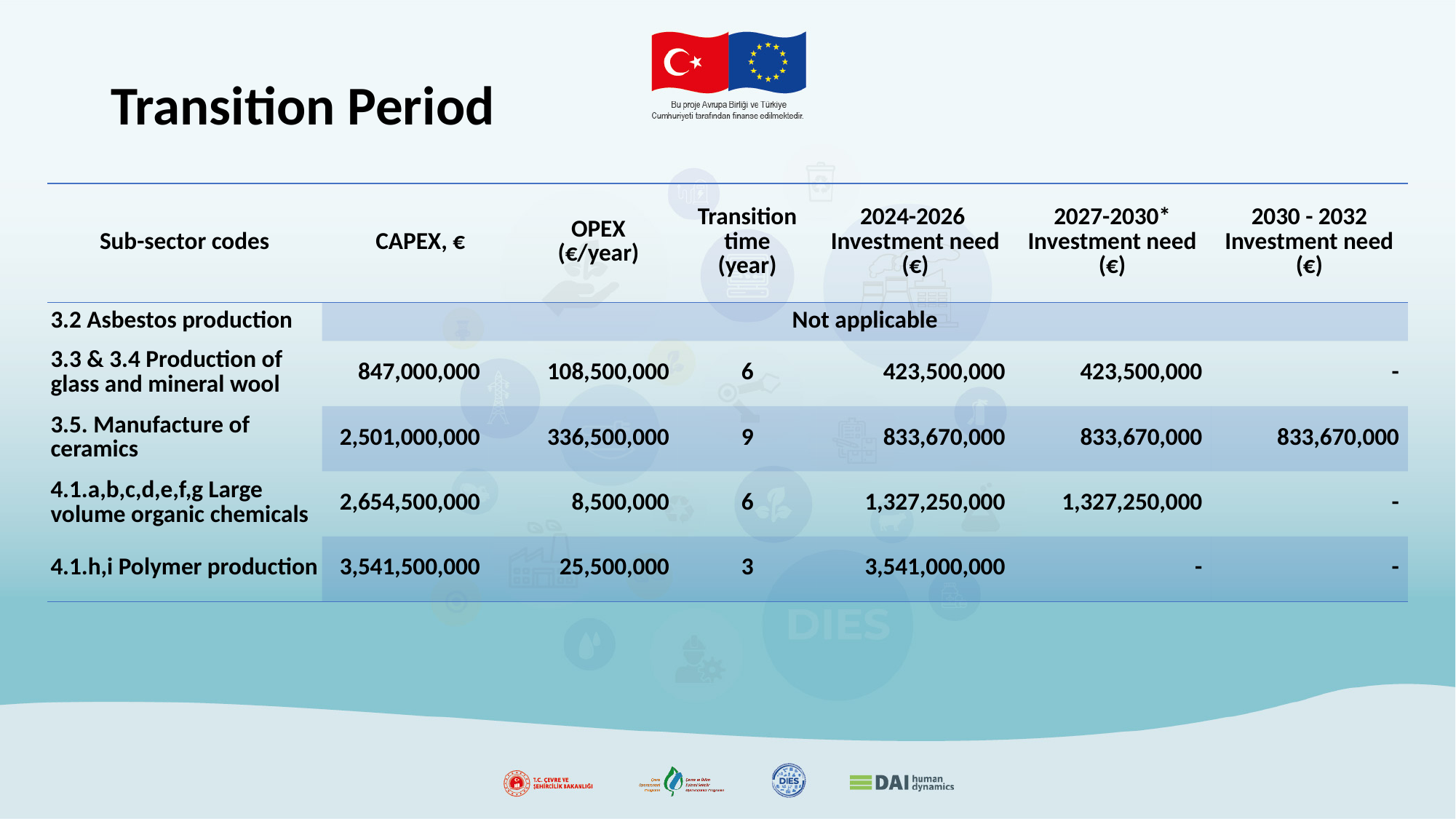

# Transition Period
| Sub-sector codes | CAPEX, € | OPEX (€/year) | OPEX (€/year) | Transition time (year) | 2024-2026 Investment need (€) | 2027-2030\* Investment need (€) | 2030 - 2032 Investment need (€) |
| --- | --- | --- | --- | --- | --- | --- | --- |
| 3.2 Asbestos production | Not applicable |  |  |  |  |  |  |
| 3.3 & 3.4 Production of glass and mineral wool | 847,000,000 | 108,500,000 |  | 6 | 423,500,000 | 423,500,000 | - |
| 3.5. Manufacture of ceramics | 2,501,000,000 | 336,500,000 |  | 9 | 833,670,000 | 833,670,000 | 833,670,000 |
| 4.1.a,b,c,d,e,f,g Large volume organic chemicals | 2,654,500,000 | 8,500,000 |  | 6 | 1,327,250,000 | 1,327,250,000 | - |
| 4.1.h,i Polymer production | 3,541,500,000 | 25,500,000 |  | 3 | 3,541,000,000 | - | - |